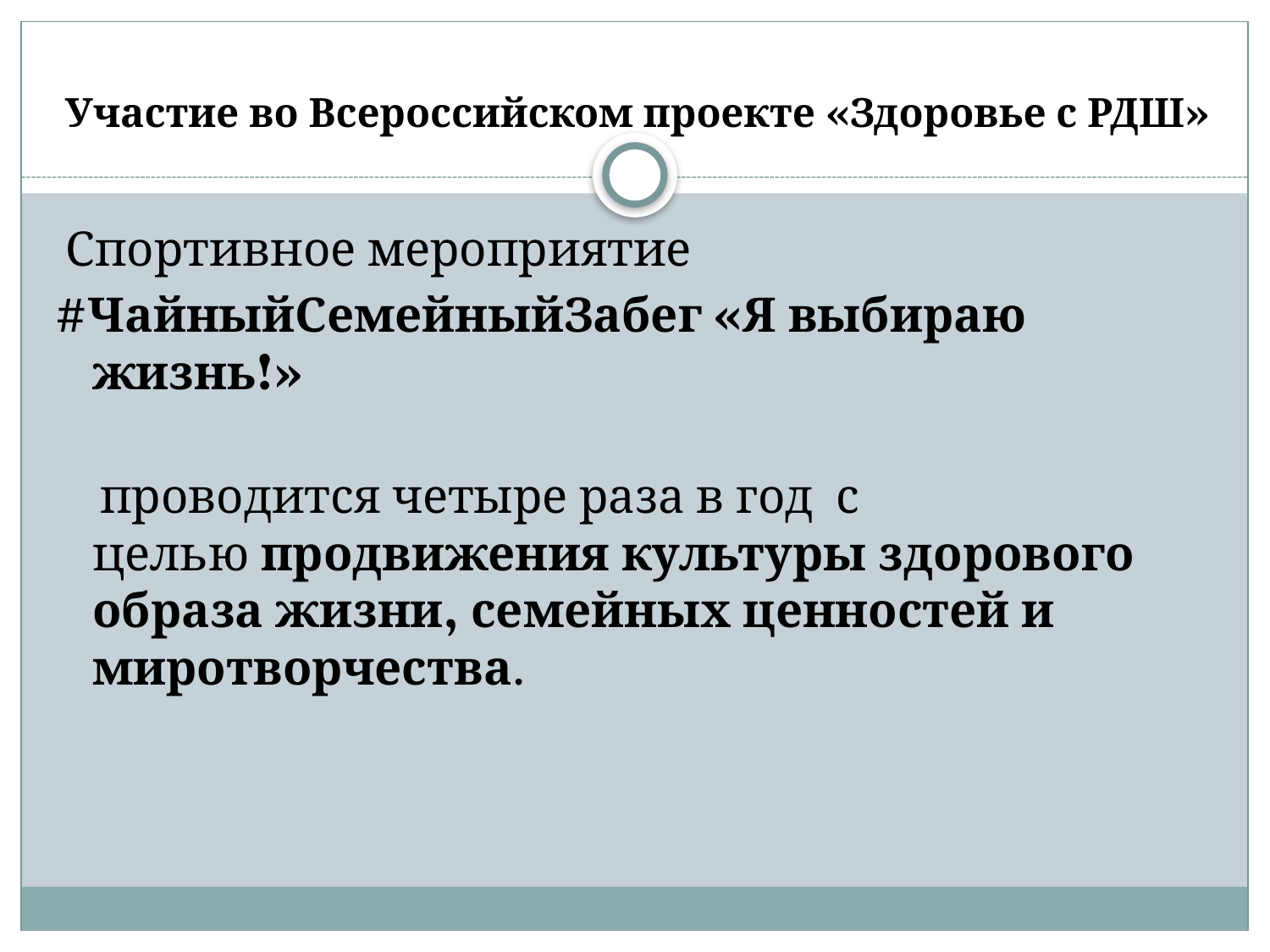

# Участие во Всероссийском проекте «Здоровье с РДШ»
 Спортивное мероприятие
#ЧайныйСемейныйЗабег «Я выбираю жизнь!»
    проводится четыре раза в год  с целью продвижения культуры здорового образа жизни, семейных ценностей и миротворчества.